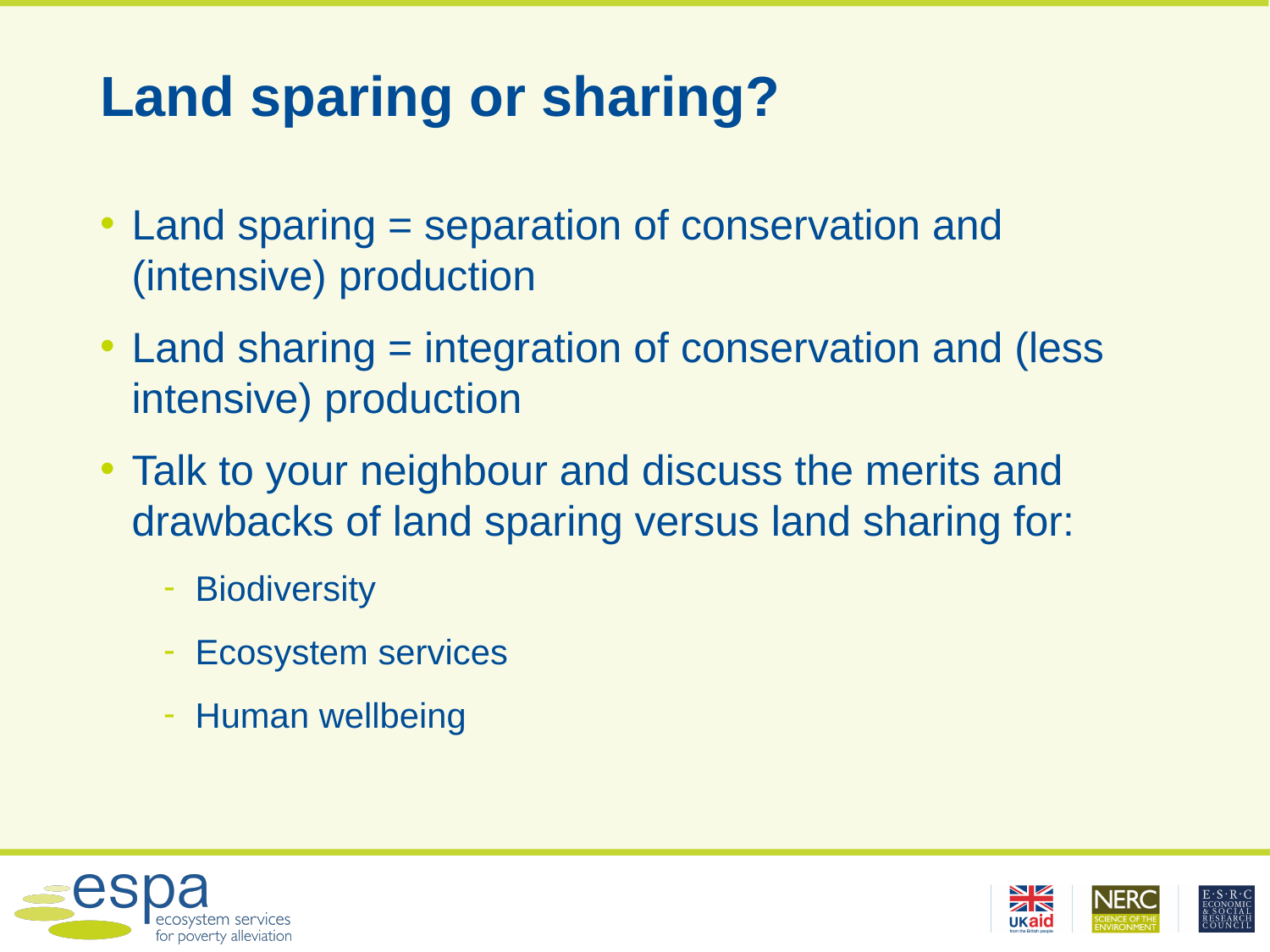

# Land sparing or sharing?
Land sparing = separation of conservation and (intensive) production
Land sharing = integration of conservation and (less intensive) production
Talk to your neighbour and discuss the merits and drawbacks of land sparing versus land sharing for:
Biodiversity
Ecosystem services
Human wellbeing